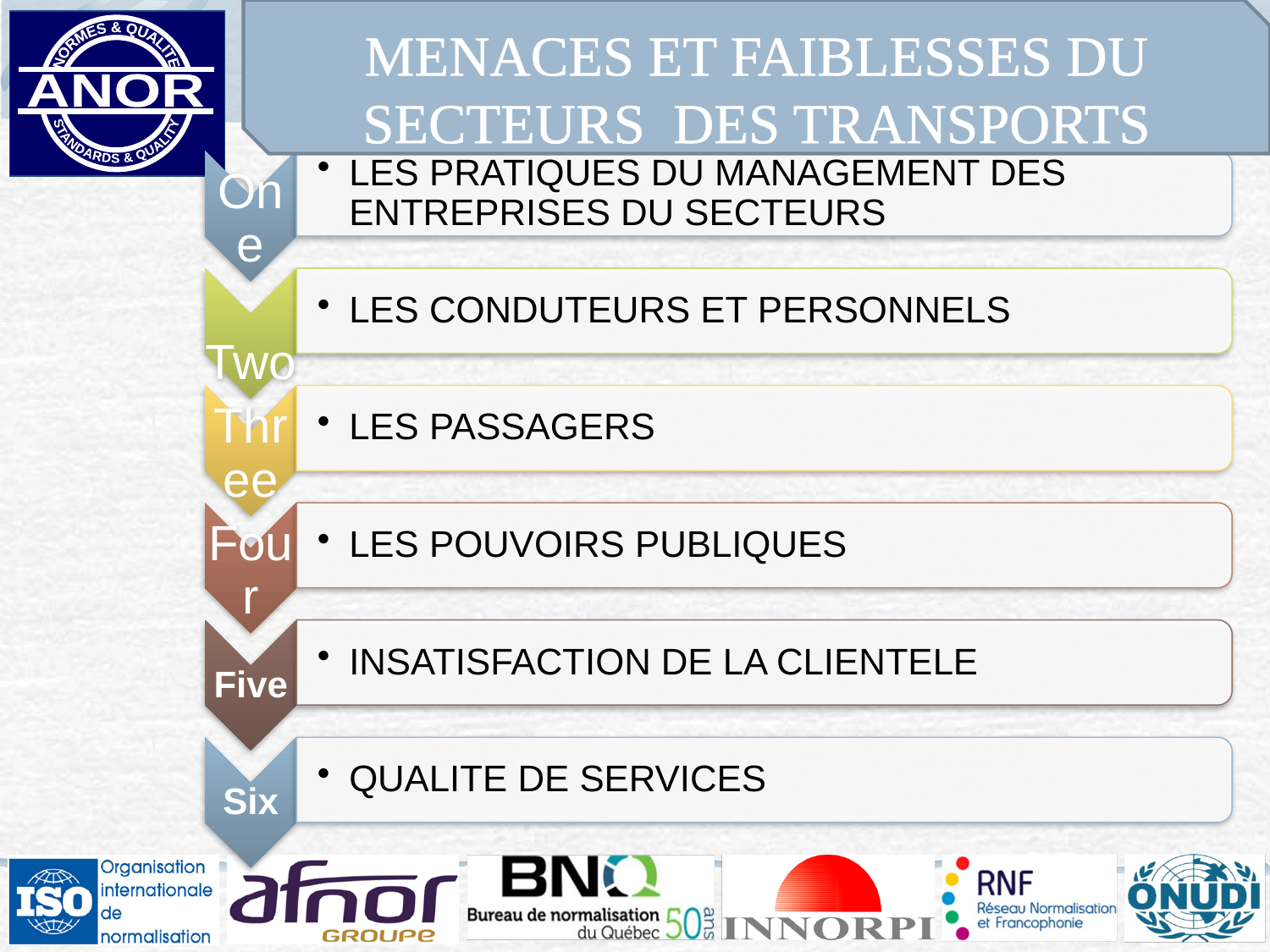

MENACES ET FAIBLESSES DU SECTEURS  DES TRANSPORTS
One
LES PRATIQUES DU MANAGEMENT DES ENTREPRISES DU SECTEURS
Two
LES CONDUTEURS ET PERSONNELS
Three
LES PASSAGERS
Four
LES POUVOIRS PUBLIQUES
Five
INSATISFACTION DE LA CLIENTELE
Six
QUALITE DE SERVICES